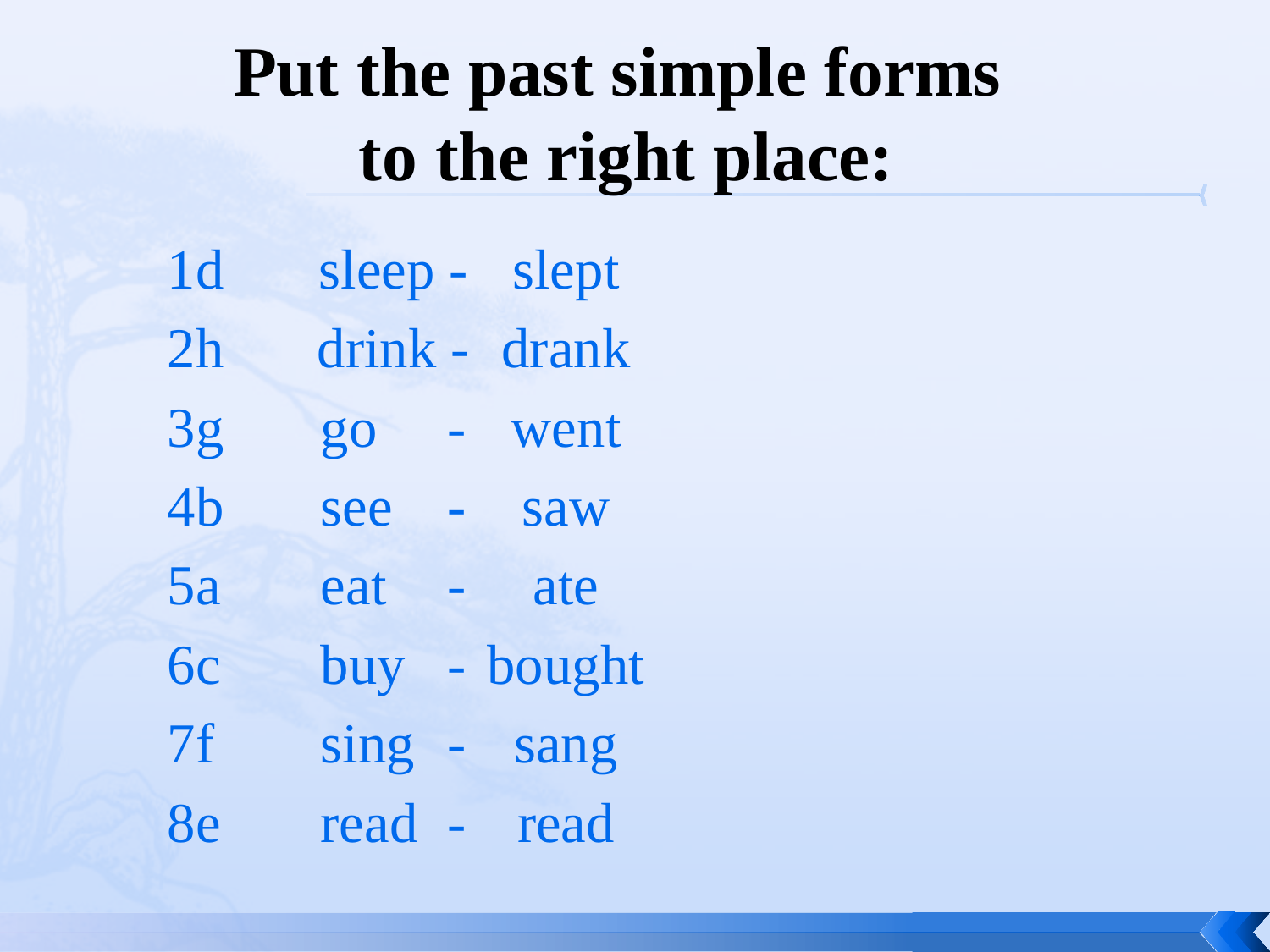

# Put the past simple forms to the right place:
1d
2h
3g
4b
5a
6c
7f
8e
sleep -
drink -
go 	-
see 	-
eat 	-
buy 	-
sing 	-
read 	-
slept
drank
went
saw
ate
bought
sang
read